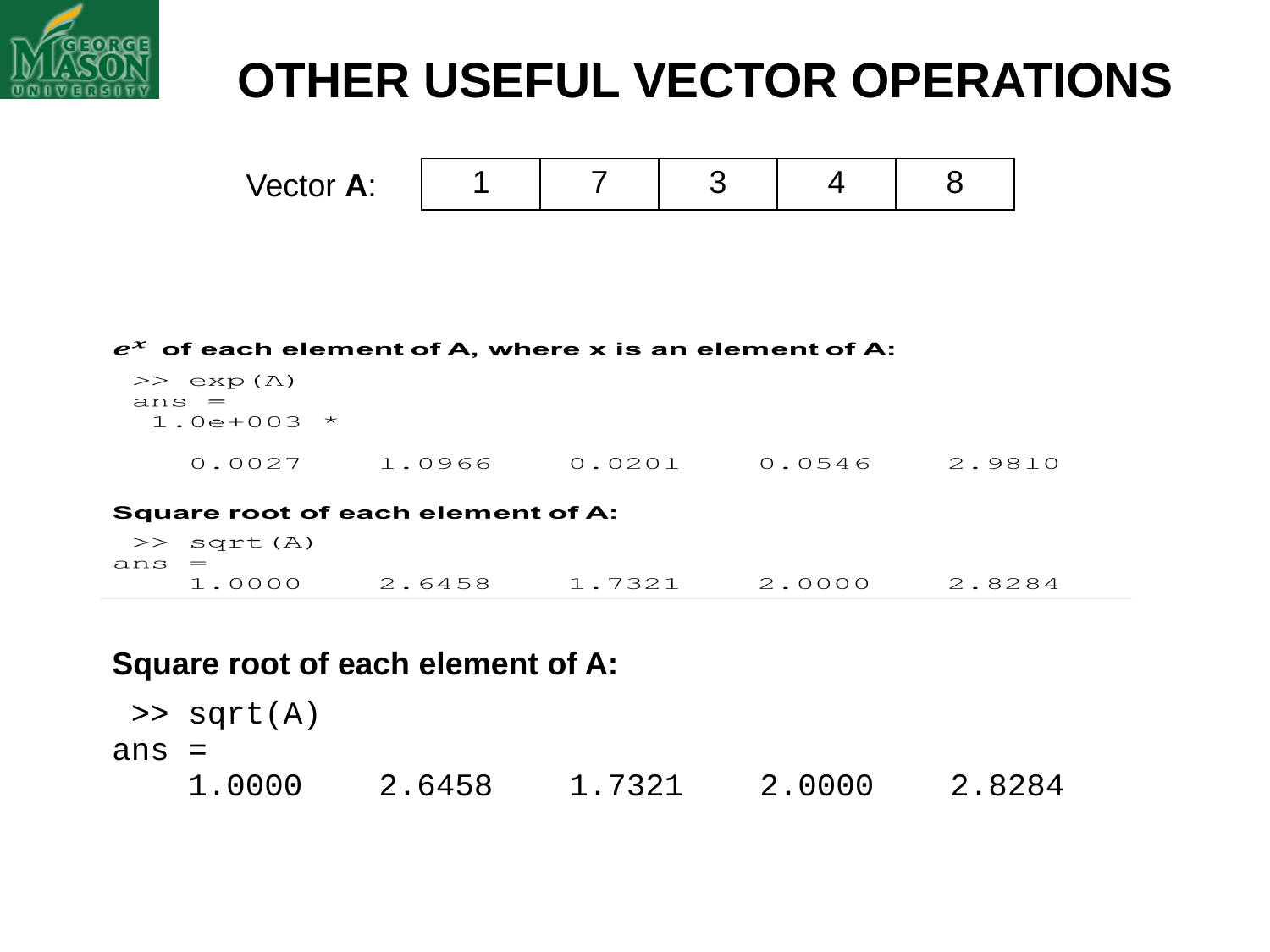

OTHER USEFUL VECTOR OPERATIONS
Vector A:
| 1 | 7 | 3 | 4 | 8 |
| --- | --- | --- | --- | --- |
|  |
| --- |
| Square root of each element of A: >> sqrt(A) ans = 1.0000 2.6458 1.7321 2.0000 2.8284 |